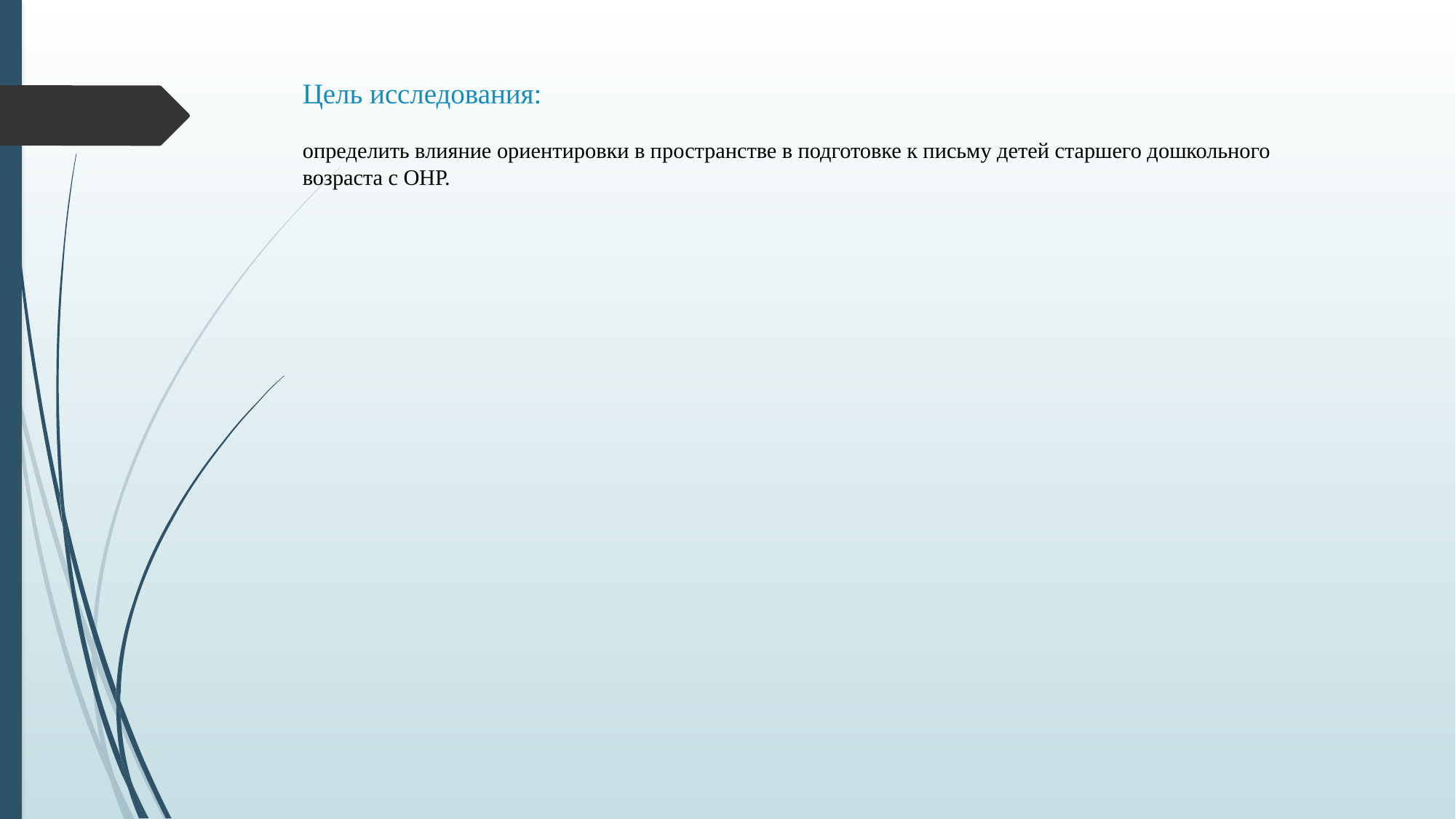

# Цель исследования: определить влияние ориентировки в пространстве в подготовке к письму детей старшего дошкольного возраста с ОНР.